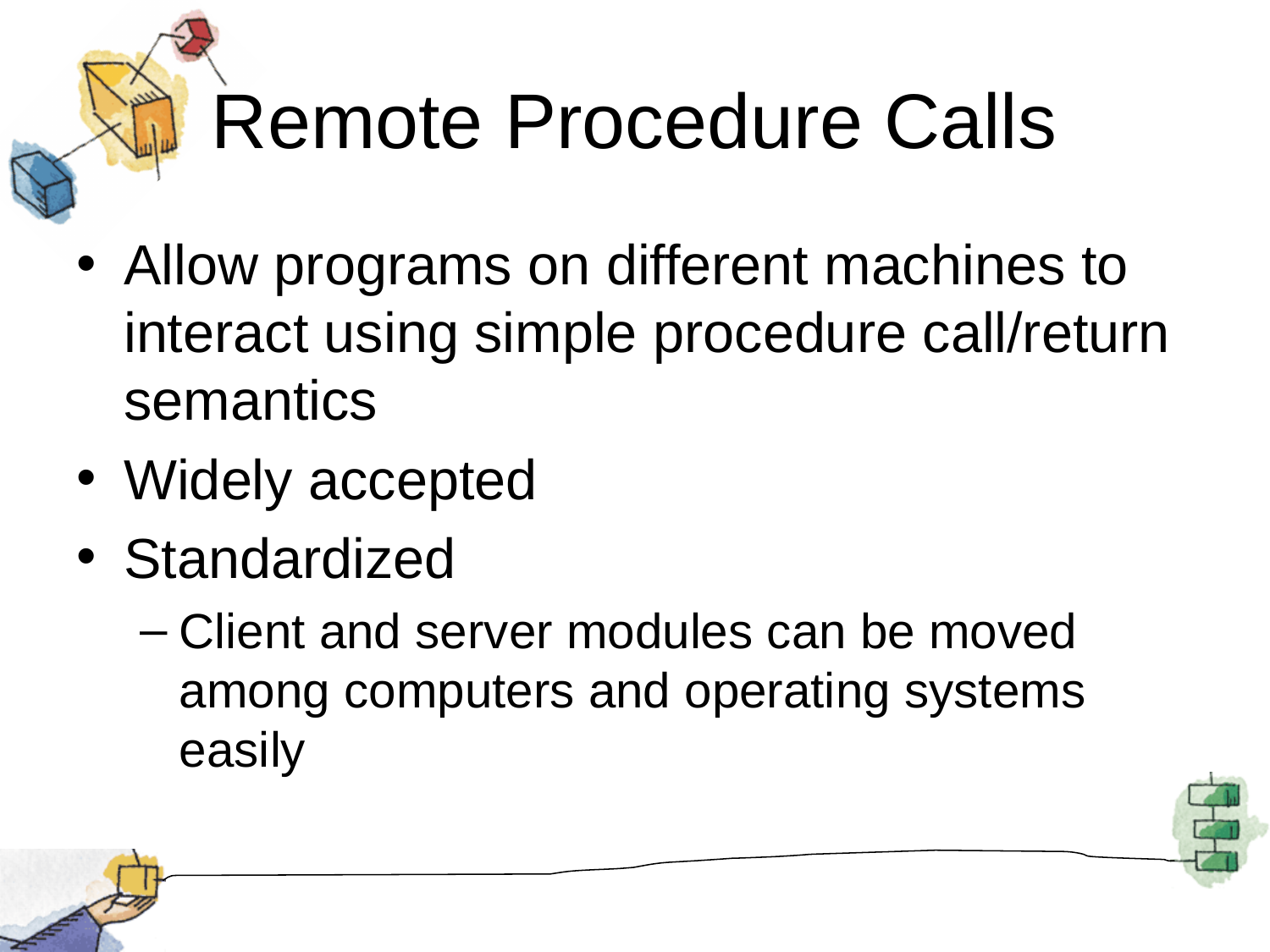

# Remote Procedure Calls
Allow programs on different machines to interact using simple procedure call/return semantics
Widely accepted
Standardized
Client and server modules can be moved among computers and operating systems easily